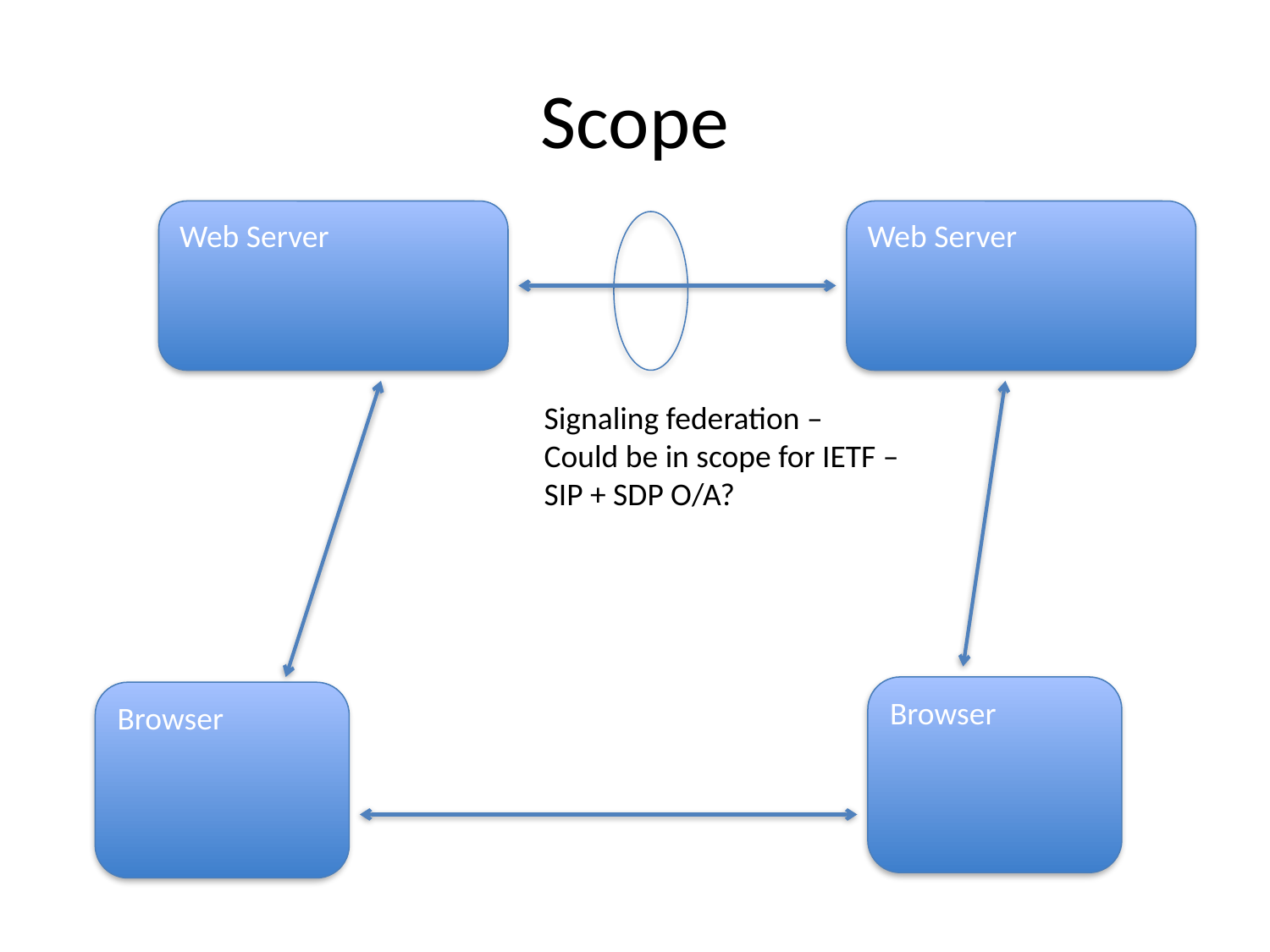

# Scope
Web Server
Web Server

Signaling federation –
Could be in scope for IETF –
SIP + SDP O/A?
Browser
Browser